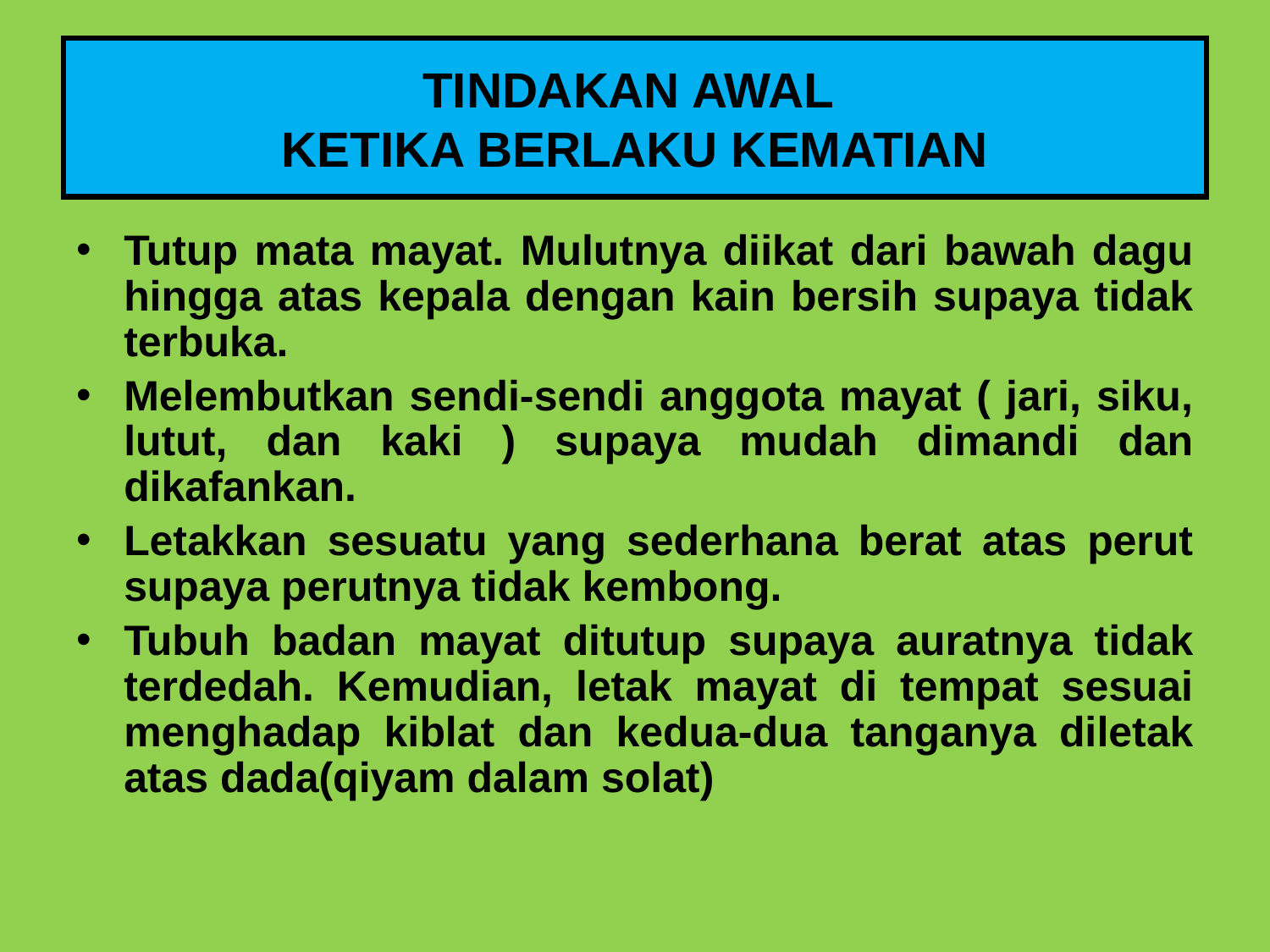

TINDAKAN AWAL
KETIKA BERLAKU KEMATIAN
Tutup mata mayat. Mulutnya diikat dari bawah dagu hingga atas kepala dengan kain bersih supaya tidak terbuka.
Melembutkan sendi-sendi anggota mayat ( jari, siku, lutut, dan kaki ) supaya mudah dimandi dan dikafankan.
Letakkan sesuatu yang sederhana berat atas perut supaya perutnya tidak kembong.
Tubuh badan mayat ditutup supaya auratnya tidak terdedah. Kemudian, letak mayat di tempat sesuai menghadap kiblat dan kedua-dua tanganya diletak atas dada(qiyam dalam solat)